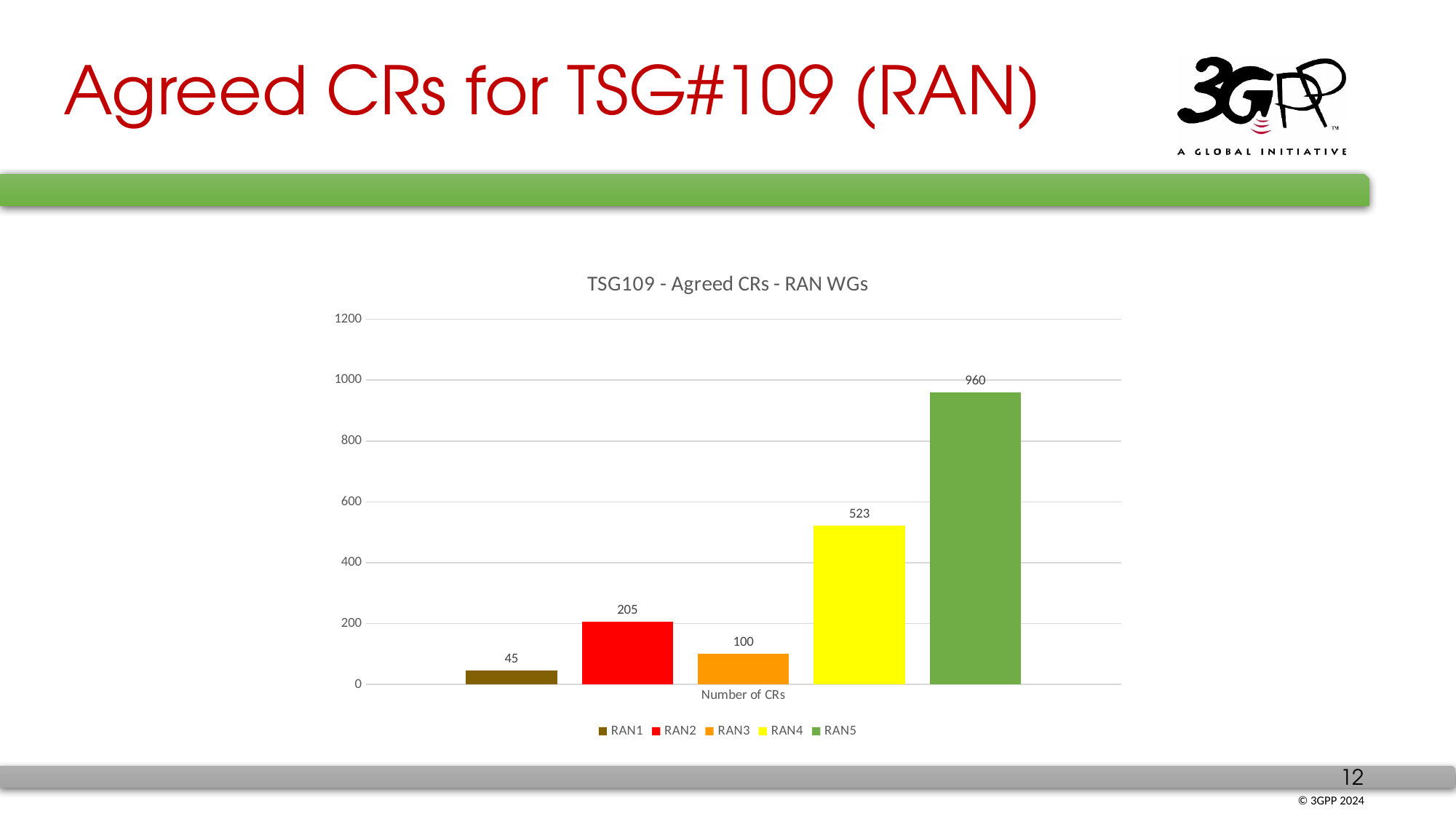

# Agreed CRs for TSG#109 (RAN)

### Chart: TSG109 - Agreed CRs - RAN WGs

| Category | RAN1 | RAN2 | RAN3 | RAN4 | RAN5 |
|---|---|---|---|---|---|
| Number of CRs | 45.0 | 205.0 | 100.0 | 523.0 | 960.0 |